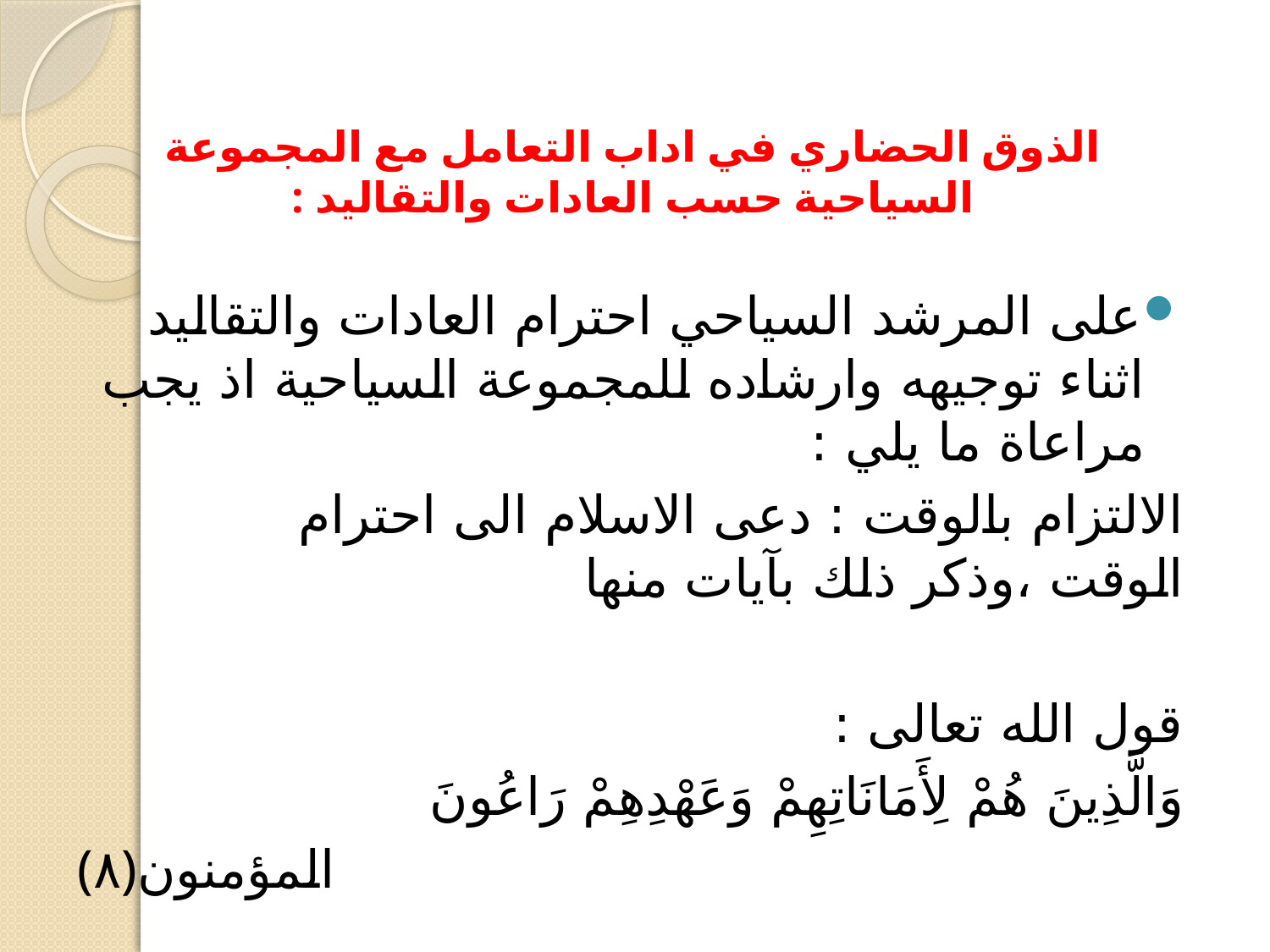

# الذوق الحضاري في اداب التعامل مع المجموعة السياحية حسب العادات والتقاليد :
على المرشد السياحي احترام العادات والتقاليد اثناء توجيهه وارشاده للمجموعة السياحية اذ يجب مراعاة ما يلي :
الالتزام بالوقت : دعى الاسلام الى احترام الوقت ،وذكر ذلك بآيات منها

قول الله تعالى :
وَالَّذِينَ هُمْ لِأَمَانَاتِهِمْ وَعَهْدِهِمْ رَاعُونَ
المؤمنون﴿٨﴾